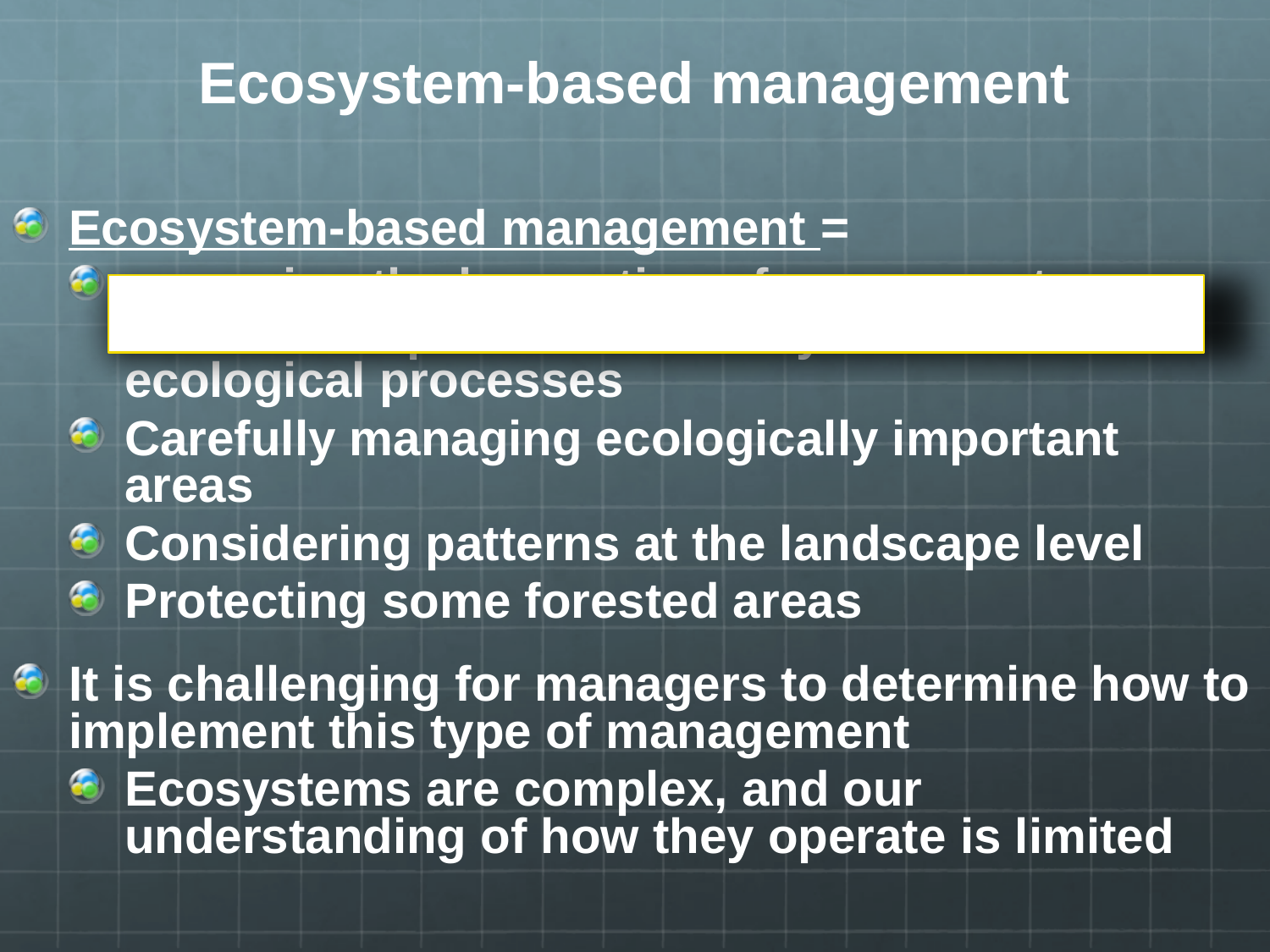

Ecosystem-based management
Ecosystem-based management =
managing the harvesting of resources to minimize impact on the ecosystems and ecological processes
Carefully managing ecologically important areas
Considering patterns at the landscape level
Protecting some forested areas
It is challenging for managers to determine how to implement this type of management
Ecosystems are complex, and our understanding of how they operate is limited